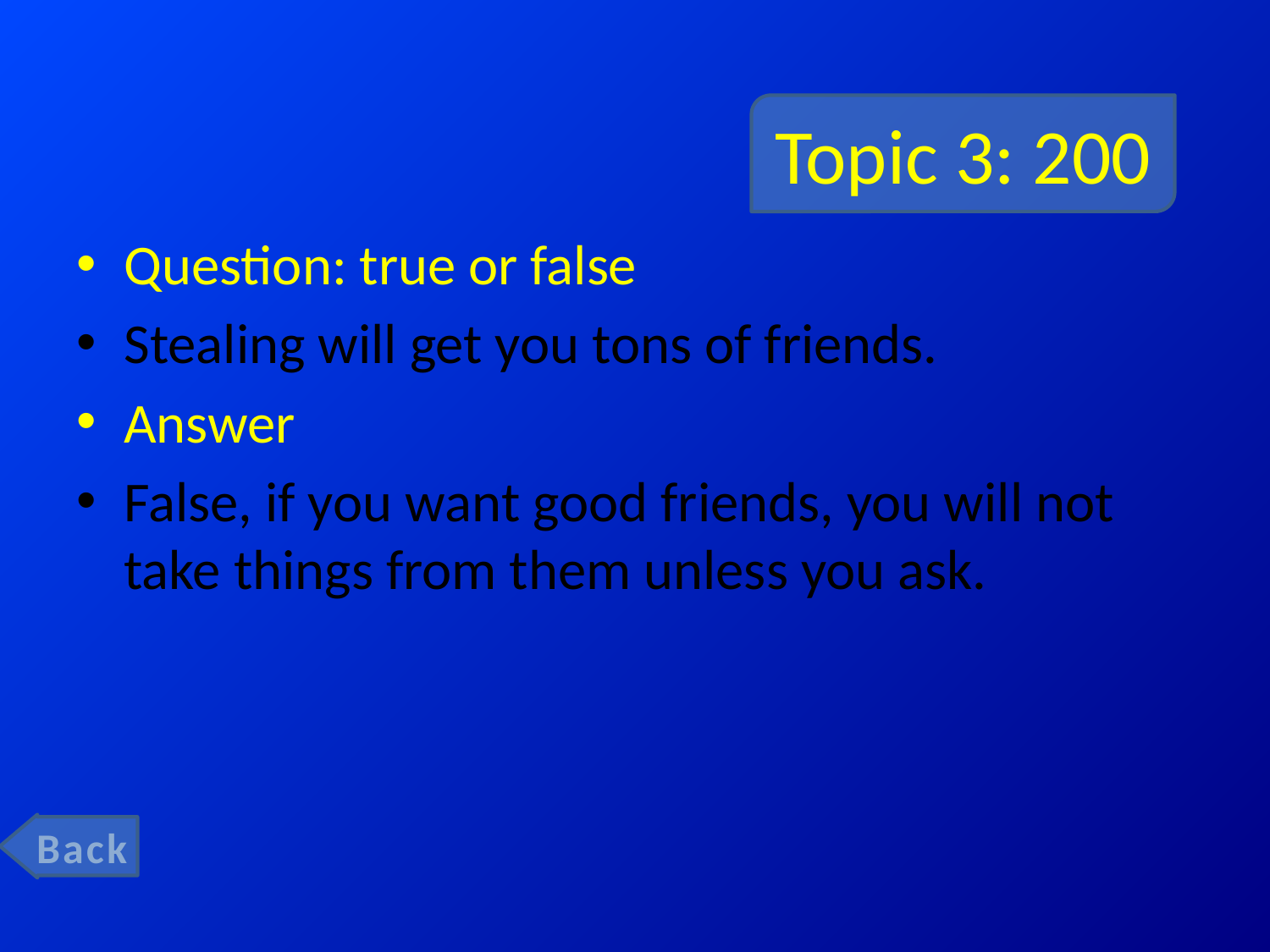

# Topic 3: 200

Question: true or false
Stealing will get you tons of friends.
Answer
False, if you want good friends, you will not take things from them unless you ask.

Back